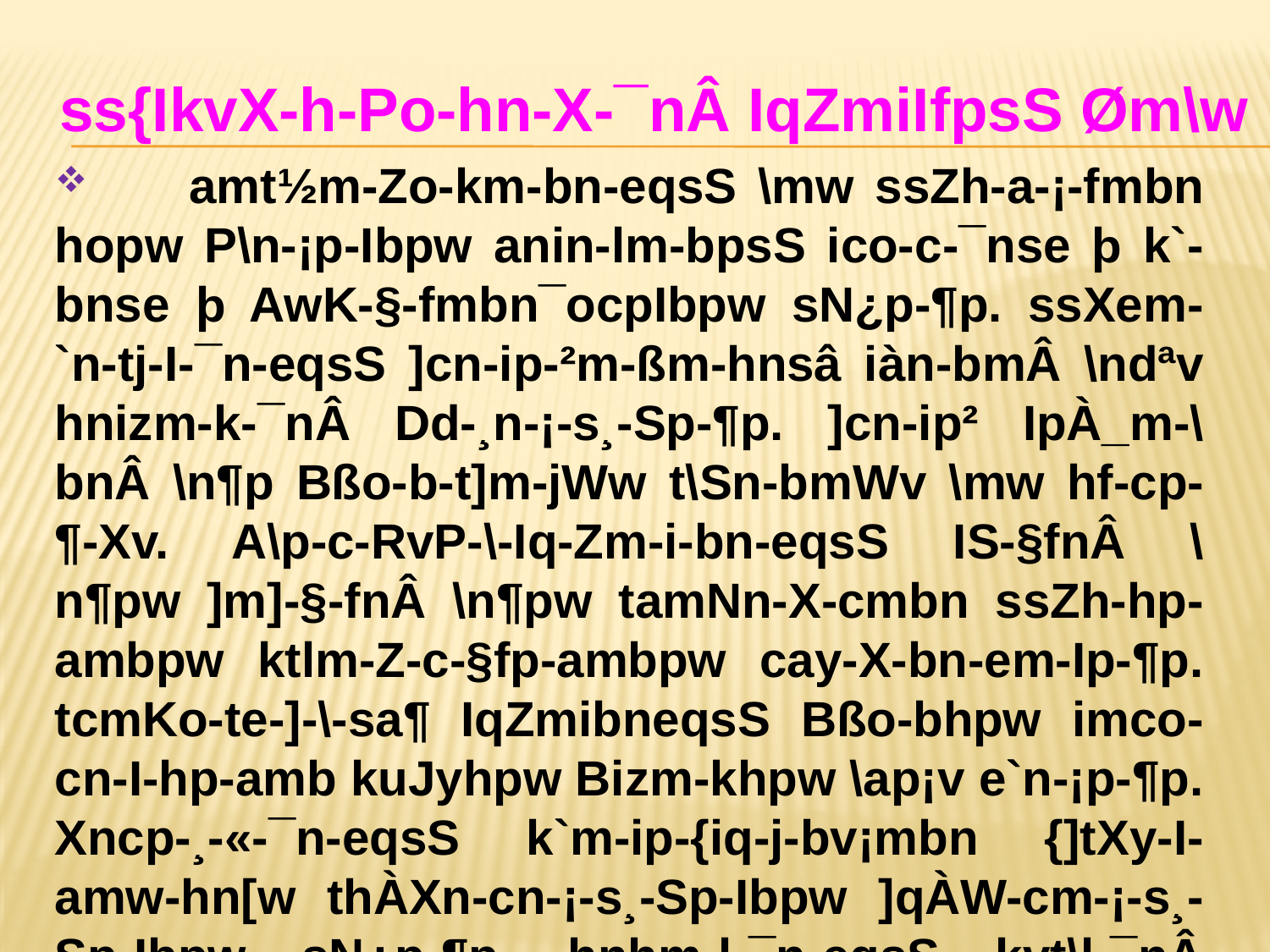

ss{IkvX-h-Po-hn-X-¯nÂ IqZmiIfpsS Øm\w
 	amt½m-Zo-km-bn-eqsS \mw ssZh-a-¡-fmbn ho­pw P\n-¡p-Ibpw anin-lm-bpsS ico-c-¯nse þ k`-bnse þ AwK-§-fmbn¯ocpIbpw sN¿p-¶p. ssXem-`n-tj-I-¯n-eqsS ]cn-ip-²m-ßm-hnsâ iàn-bmÂ \ndªv hnizm-k-¯nÂ Dd-¸n-¡-s¸-Sp-¶p. ]cn-ip² IpÀ_m-\bnÂ \n¶p Bßo-b-t]m-jWw t\Sn-bmWv \mw hf-cp-¶-Xv. A\p-c-RvP-\-Iq-Zm-i-bn-eqsS IS-§fnÂ \n¶pw ]m]-§-fnÂ \n¶pw tamNn-X-cmbn ssZh-hp-ambpw ktlm-Z-c-§fp-ambpw cay-X-bn-em-Ip-¶p. tcmKo-te-]-\-sa¶ IqZmibneqsS Bßo-bhpw imco-cn-I-hp-amb kuJyhpw Bizm-khpw \ap¡v e`n-¡p-¶p. Xncp-¸-«-¯n-eqsS k`m-ip-{iq-j-bv¡mbn {]tXy-I-amw-hn[w thÀXn-cn-¡-s¸-Sp-Ibpw ]qÀW-cm-¡-s¸-Sp-Ibpw sN¿p-¶p. hnhm-l-¯n-eqsS kvt\l-¯nÂ kaÀ¸n-¡m\pw ssZh-¯nsâ krjvSn-IÀa-¯nÂ ]¦p-tN-cm\pw khn-ti-j-ambn hnfn-¡-s¸-Sp-¶p.